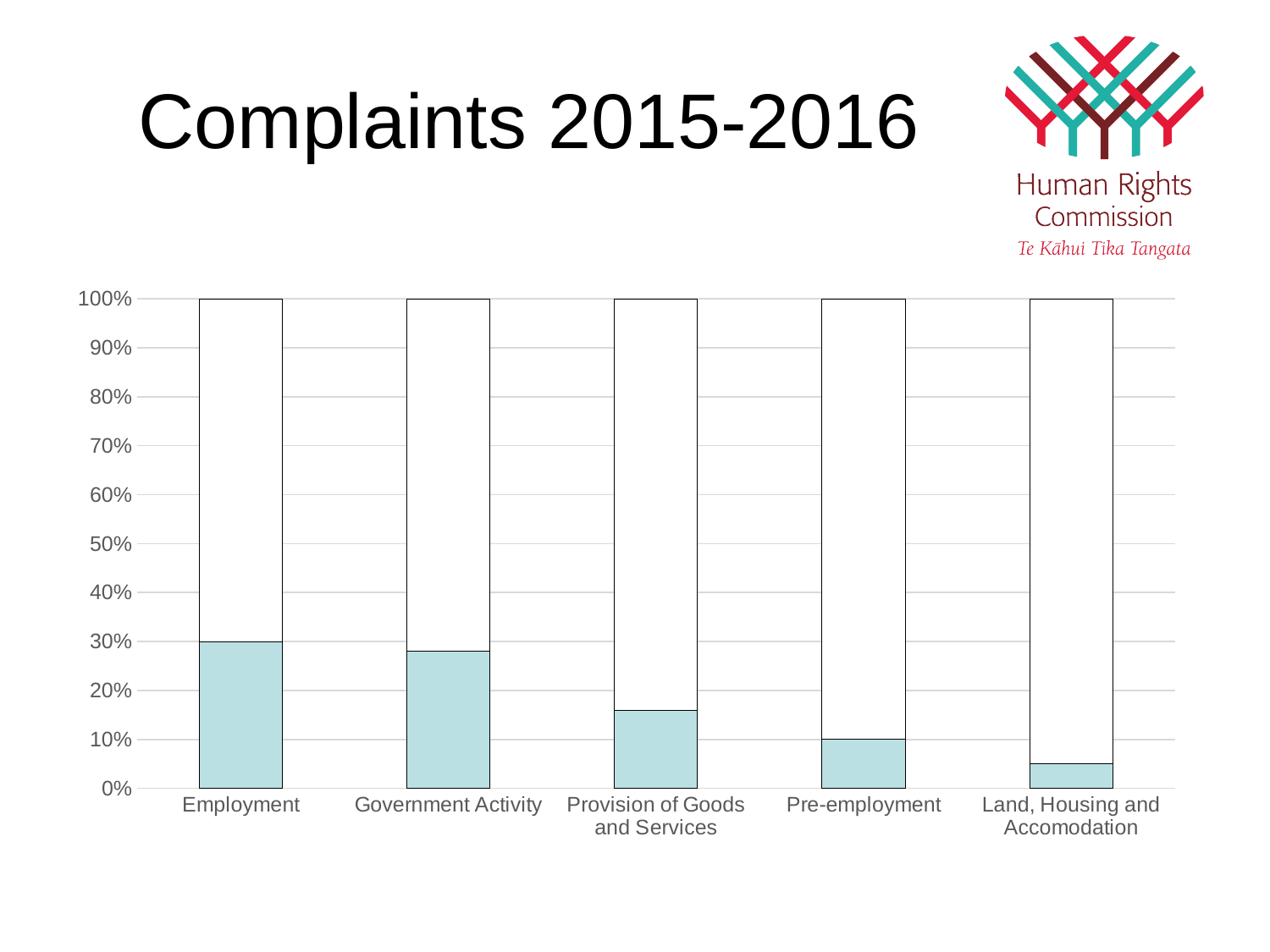

# Complaints 2015-2016

### Chart

| Category | Series 1 | Series 3 |
|---|---|---|
| Employment | 30.0 | 70.0 |
| Government Activity | 28.0 | 72.0 |
| Provision of Goods and Services | 16.0 | 84.0 |
| Pre-employment | 9.0 | 81.0 |
| Land, Housing and Accomodation | 5.0 | 95.0 |